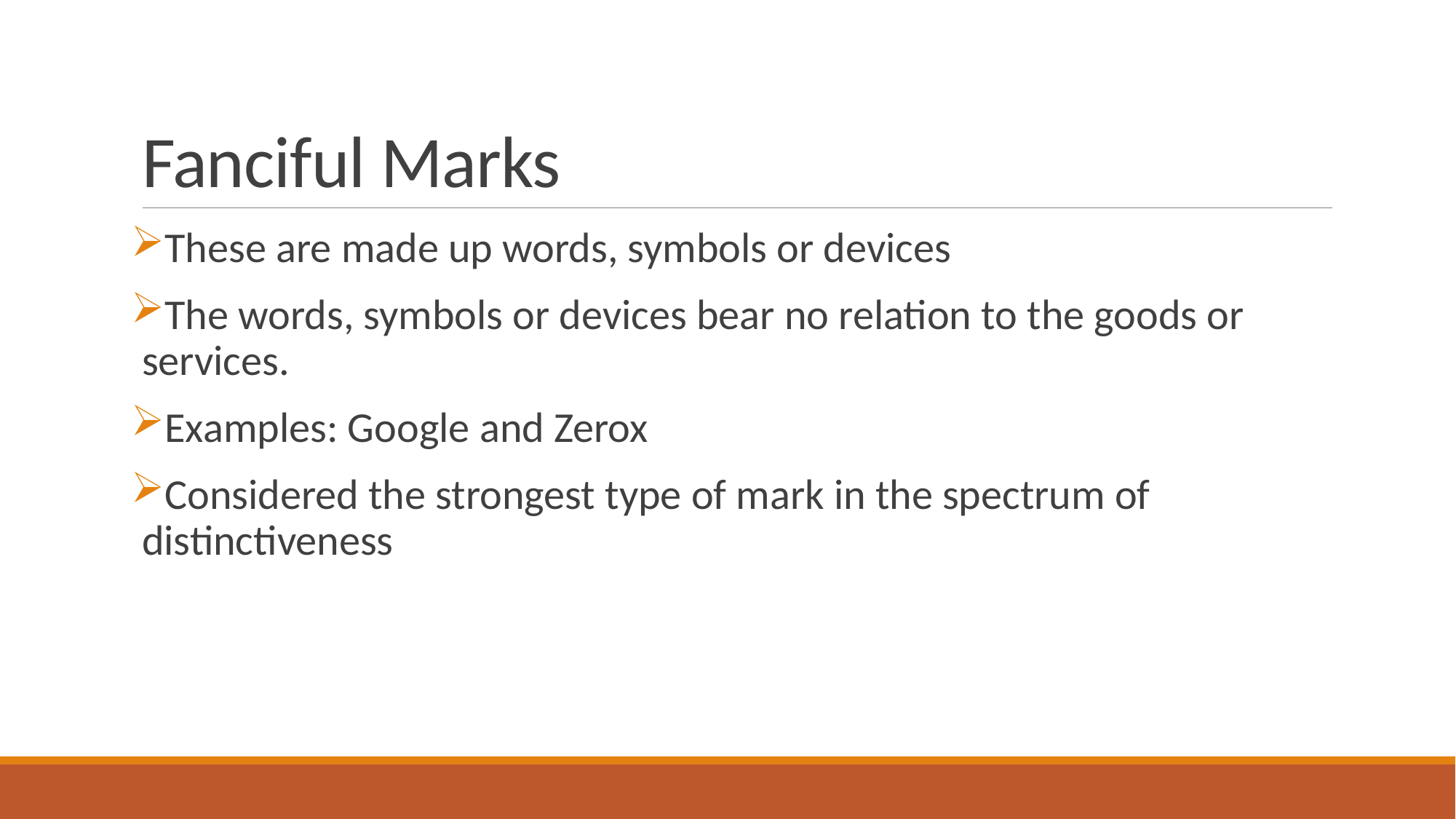

# Fanciful Marks
These are made up words, symbols or devices
The words, symbols or devices bear no relation to the goods or services.
Examples: Google and Zerox
Considered the strongest type of mark in the spectrum of distinctiveness